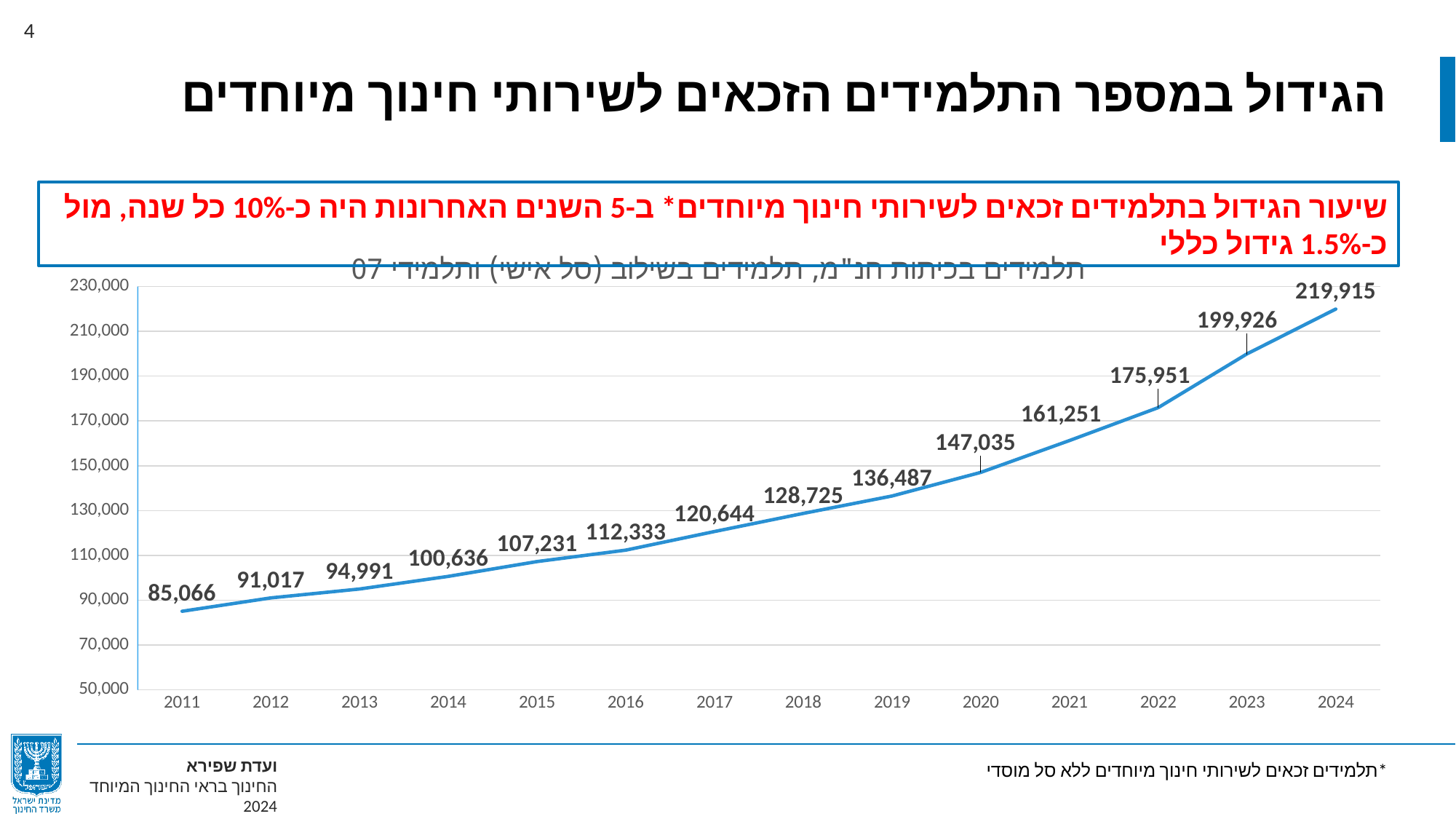

הגידול במספר התלמידים הזכאים לשירותי חינוך מיוחדים
שיעור הגידול בתלמידים זכאים לשירותי חינוך מיוחדים* ב-5 השנים האחרונות היה כ-10% כל שנה, מול כ-1.5% גידול כללי

### Chart: תלמידים בכיתות חנ"מ, תלמידים בשילוב (סל אישי) ותלמידי 07

| Category | תלמידים בכיתות חנ"מ, תלמידים בשילוב ותלמידי 07 | תלמידים בכיתות חנ"מ, תלמידים בשילוב ותלמידי 08 |
|---|---|---|
| 2011 | 85066.0 | None |
| 2012 | 91017.0 | 1.0699574448075613 |
| 2013 | 94991.0 | 1.0436621730006483 |
| 2014 | 100636.0 | 1.0594266825278185 |
| 2015 | 107231.0 | 1.0655332087920824 |
| 2016 | 112333.0 | 1.0475795245777806 |
| 2017 | 120644.0 | 1.073985382745943 |
| 2018 | 128725.0 | 1.0669821955505454 |
| 2019 | 136487.0 | 1.0602990872013984 |
| 2020 | 147035.0 | 1.0772820854733418 |
| 2021 | 161251.0 | 1.096684462882987 |
| 2022 | 175951.0 | 1.0911622253505404 |
| 2023 | 199926.0 | 1.136259526800075 |
| 2024 | 219915.0 | 1.099981993337535 |
*תלמידים זכאים לשירותי חינוך מיוחדים ללא סל מוסדי